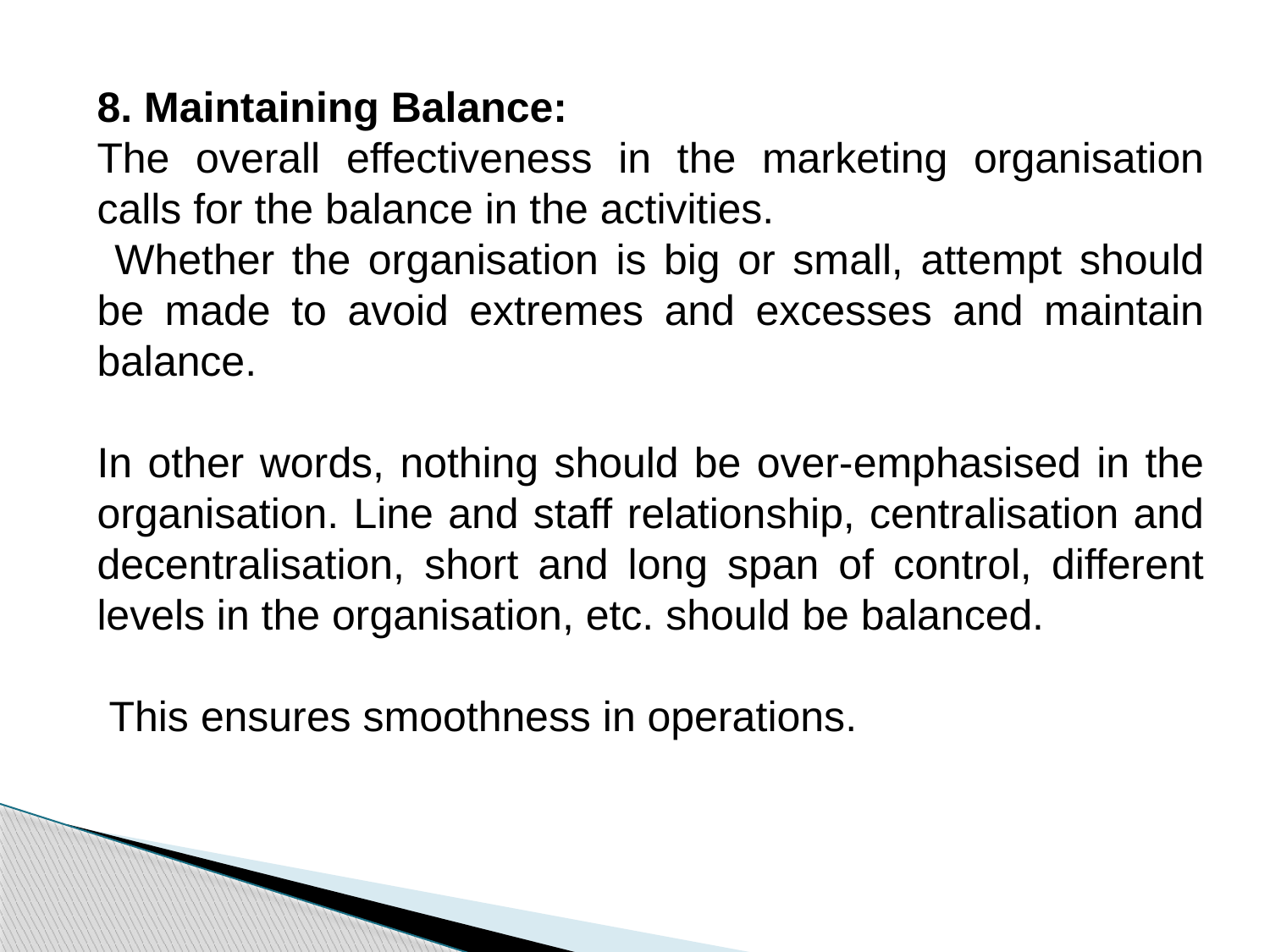

8. Maintaining Balance:
The overall effectiveness in the marketing organisation calls for the balance in the activities.
 Whether the organisation is big or small, attempt should be made to avoid extremes and excesses and maintain balance.

In other words, nothing should be over-emphasised in the organisation. Line and staff relationship, centralisation and decentralisation, short and long span of control, different levels in the organisation, etc. should be balanced.

 This ensures smoothness in opera­tions.